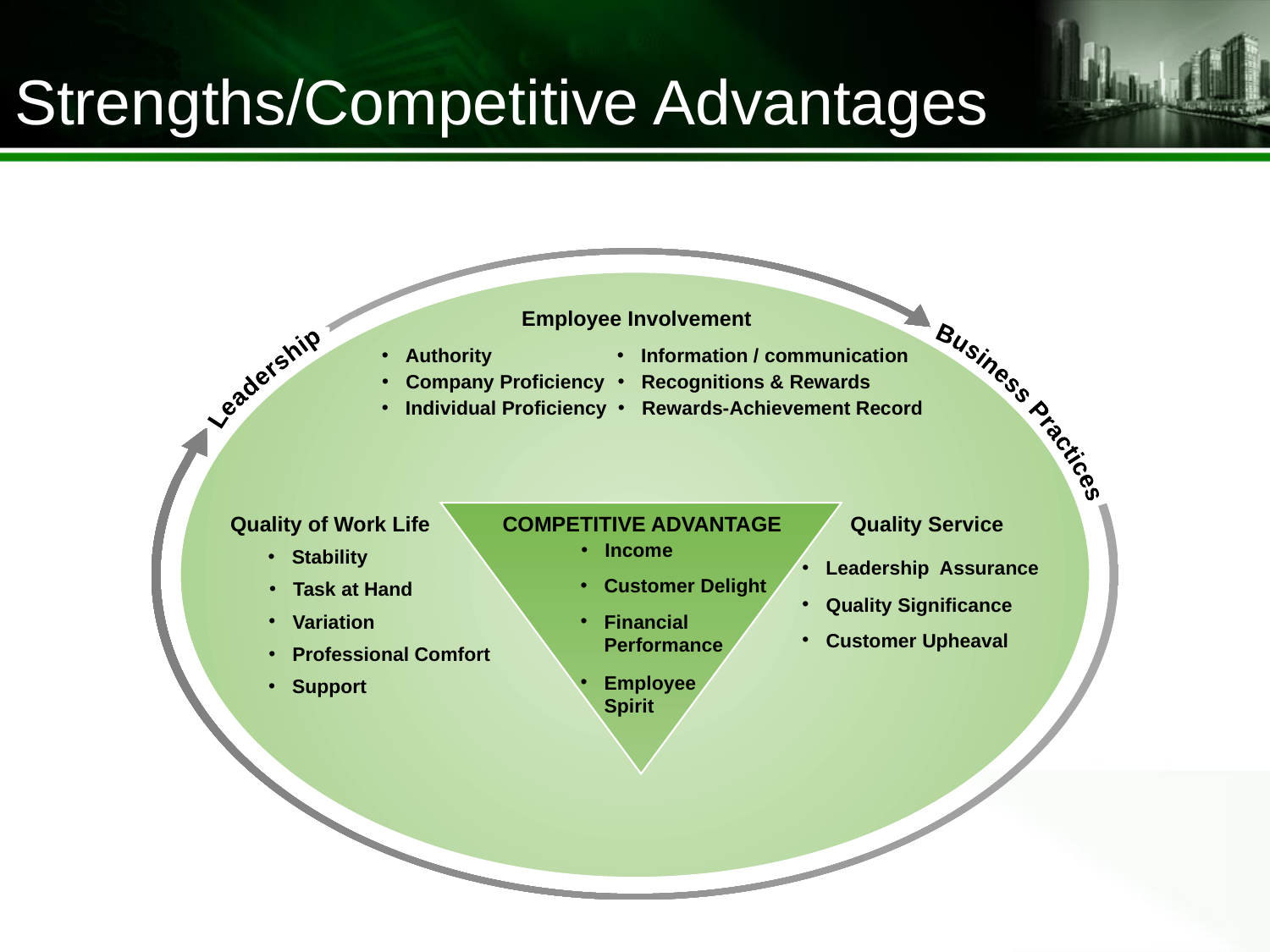

Strengths/Competitive Advantages

Leadership
Business Practices
Employee Involvement
Authority
Information / communication
Company Proficiency
Recognitions & Rewards
Individual Proficiency
Rewards-Achievement Record
COMPETITIVE ADVANTAGE
Income
Customer Delight
Financial Performance
Employee Spirit
Quality of Work Life
Stability
Task at Hand
Variation
Professional Comfort
Support
Quality Service
Leadership  Assurance
Quality Significance
Customer Upheaval